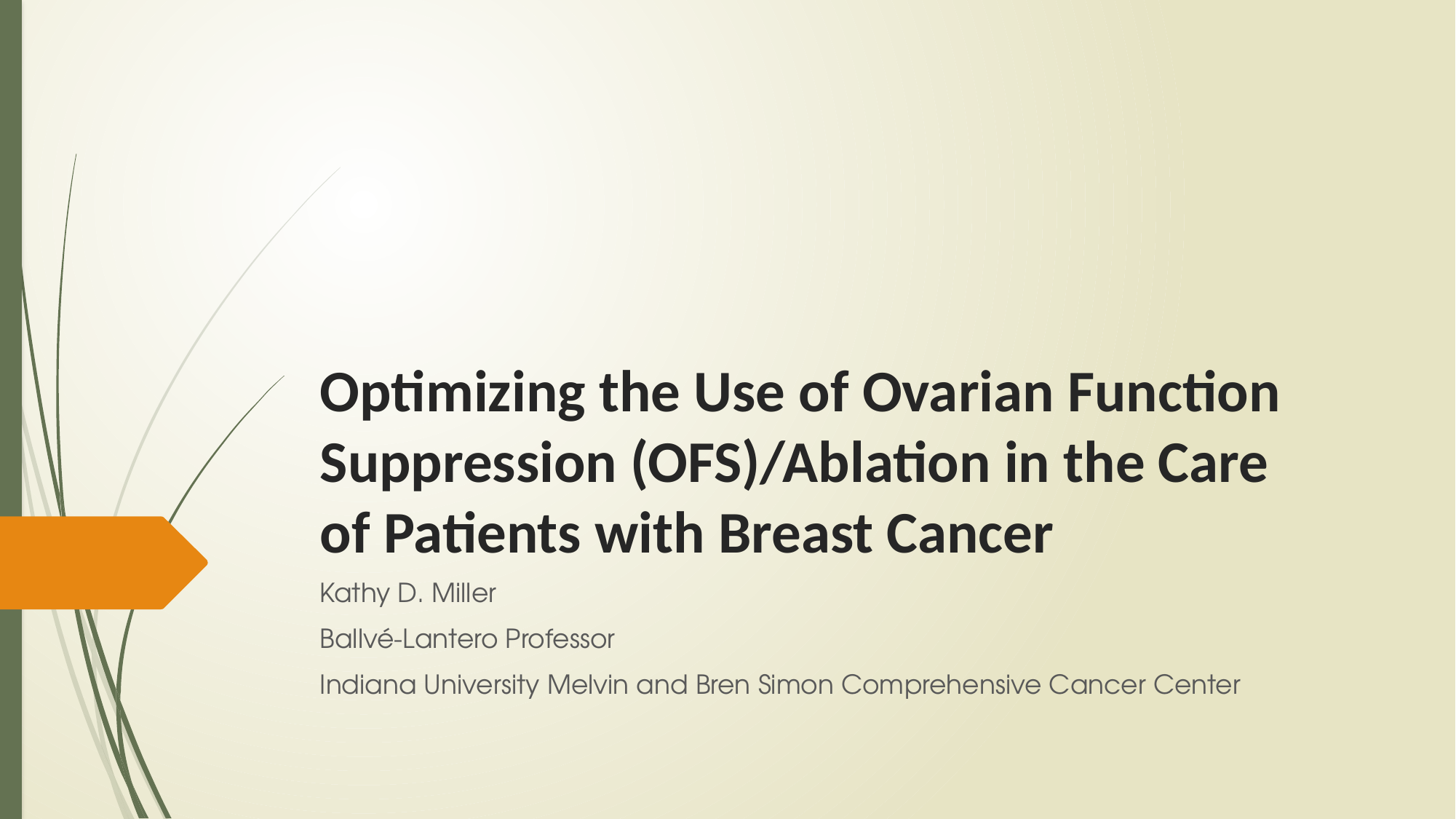

# Optimizing the Use of Ovarian Function Suppression (OFS)/Ablation in the Care of Patients with Breast Cancer
Kathy D. Miller
Ballvé-Lantero Professor
Indiana University Melvin and Bren Simon Comprehensive Cancer Center